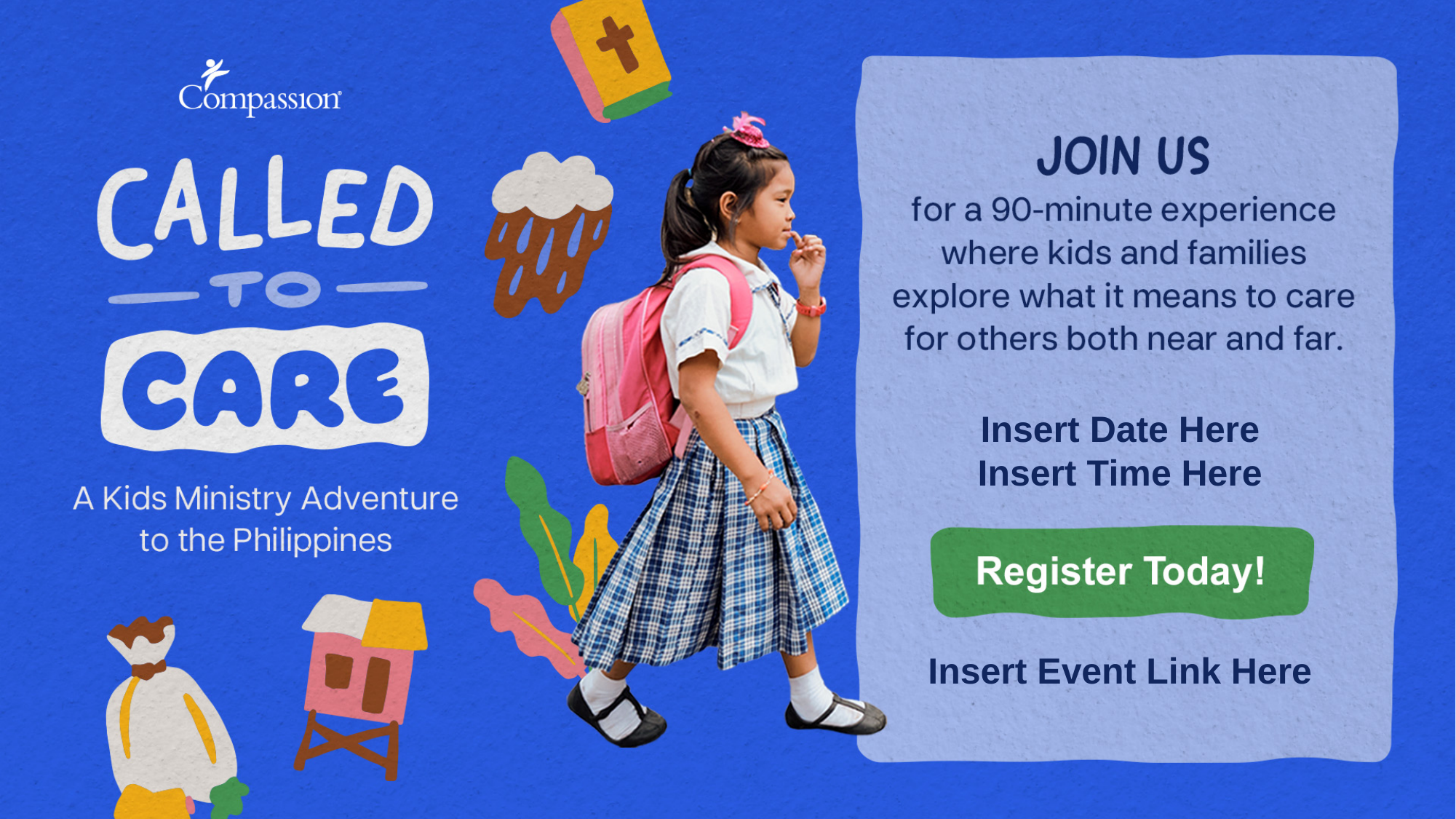

Insert Date Here
Insert Time Here
Insert Event Link Here